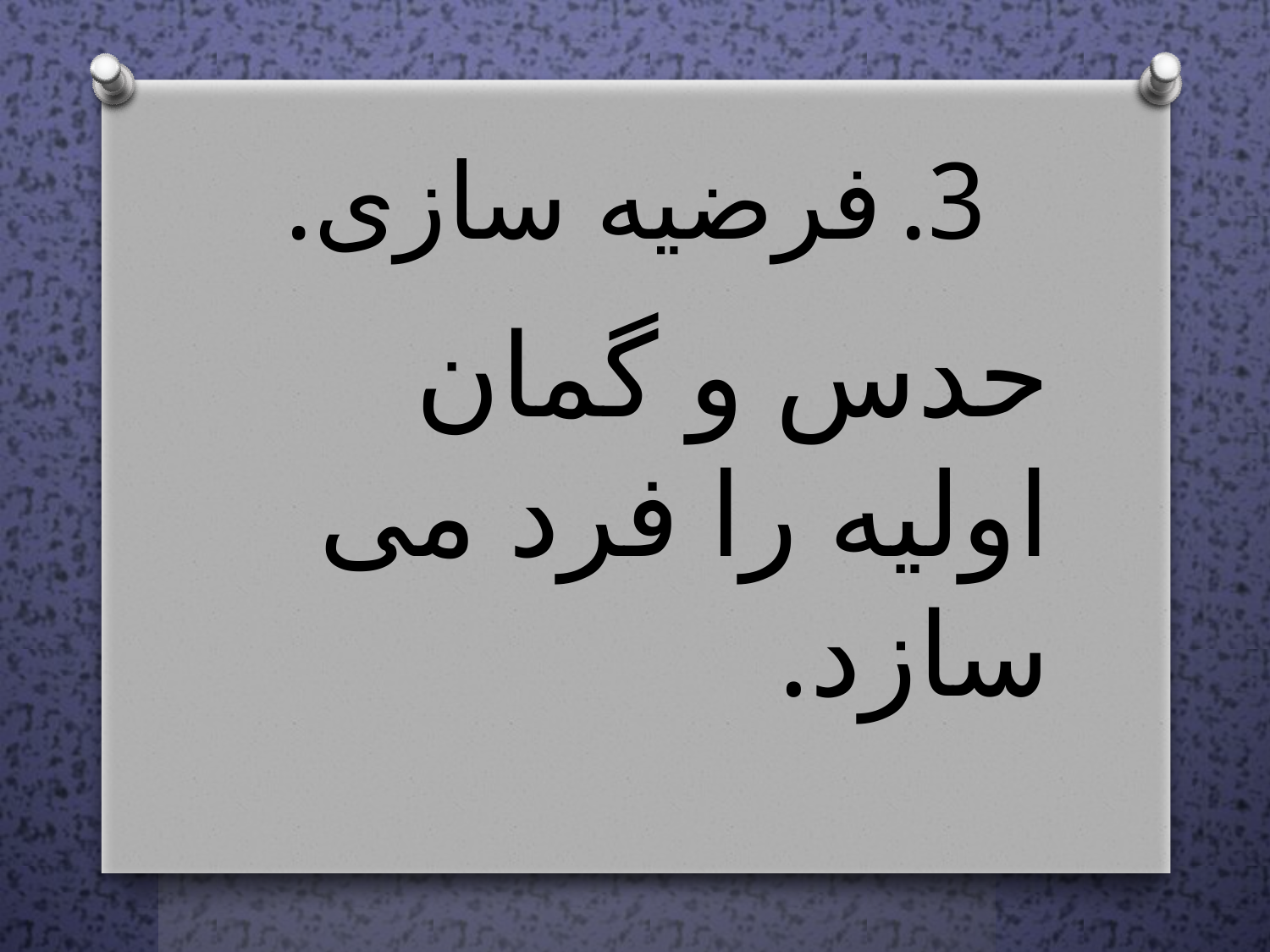

# فرضیه سازی.
حدس و گمان اولیه را فرد می سازد.